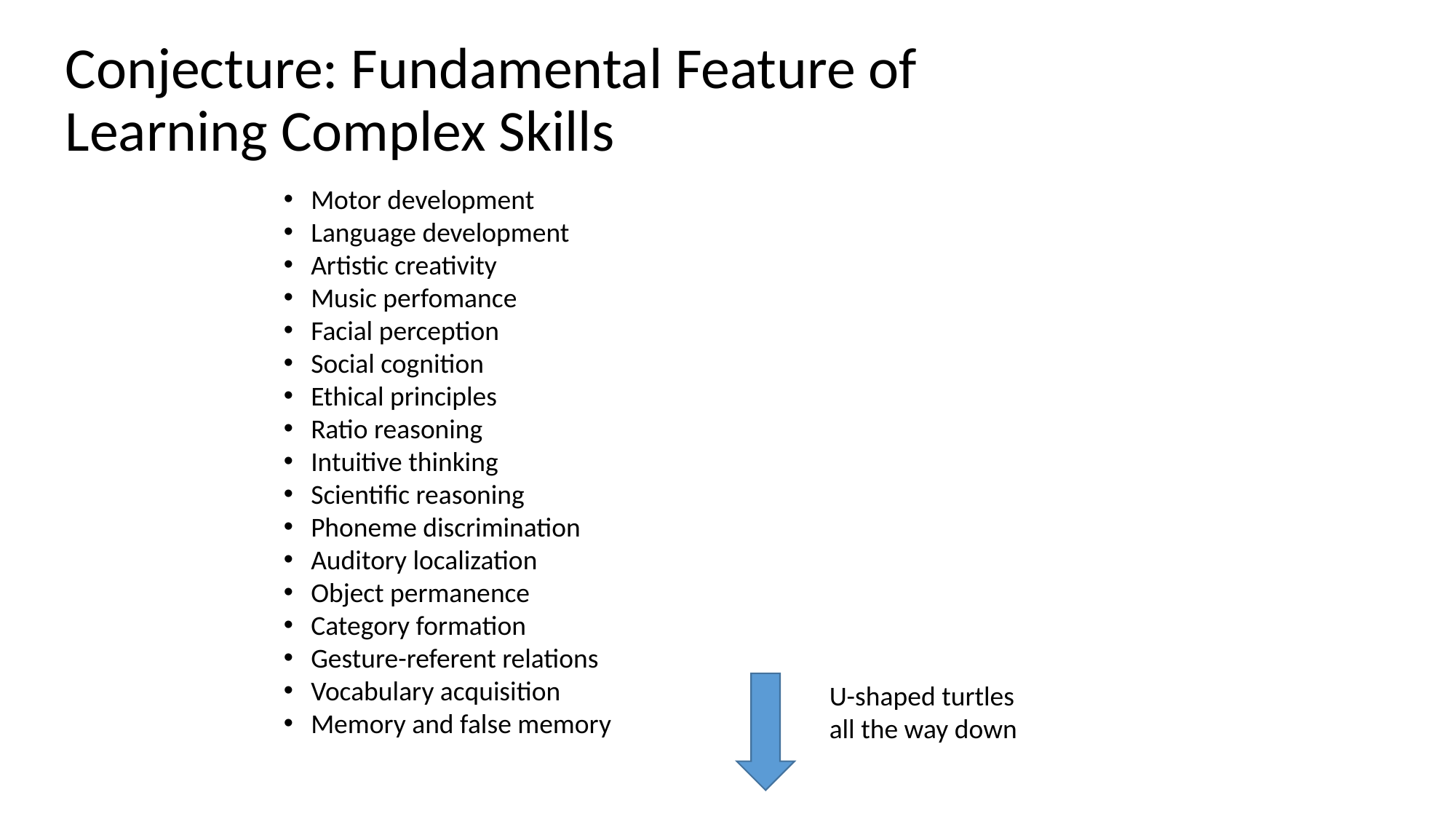

Conjecture: Fundamental Feature of Learning Complex Skills
Motor development
Language development
Artistic creativity
Music perfomance
Facial perception
Social cognition
Ethical principles
Ratio reasoning
Intuitive thinking
Scientific reasoning
Phoneme discrimination
Auditory localization
Object permanence
Category formation
Gesture-referent relations
Vocabulary acquisition
Memory and false memory

U-shaped turtles all the way down